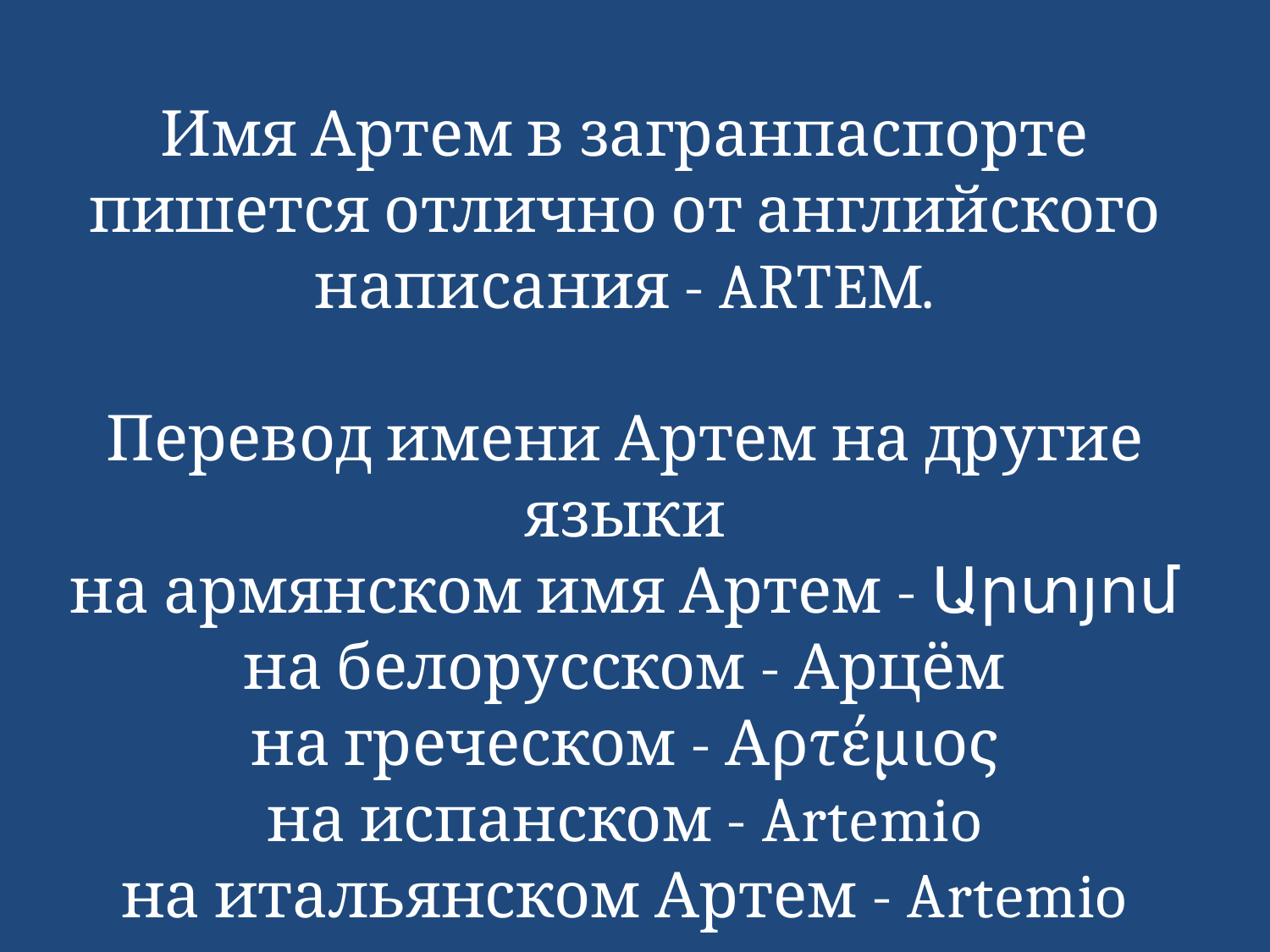

Имя Артем в загранпаспорте пишется отлично от английского написания - ARTEM.

Перевод имени Артем на другие языки
на армянском имя Артем - Արտյոմ
на белорусском - Арцём
на греческом - Αρτέμιος
на испанском - Artemio
на итальянском Артем - Artemio